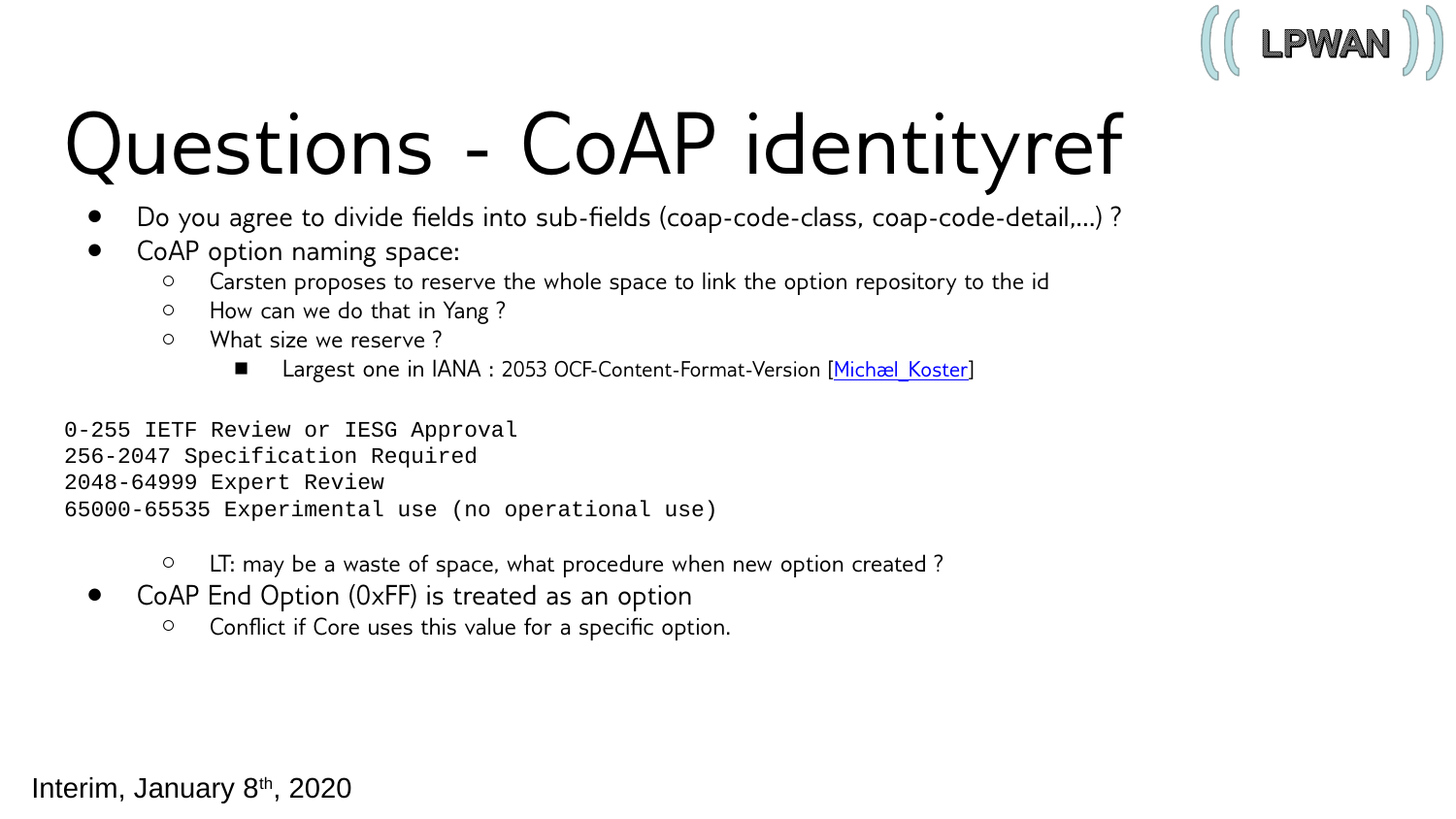

# Questions - CoAP identityref
Do you agree to divide fields into sub-fields (coap-code-class, coap-code-detail,...) ?
CoAP option naming space:
Carsten proposes to reserve the whole space to link the option repository to the id
How can we do that in Yang ?
What size we reserve ?
Largest one in IANA : 2053 OCF-Content-Format-Version [Michael_Koster]
0-255 IETF Review or IESG Approval
256-2047 Specification Required
2048-64999 Expert Review
65000-65535 Experimental use (no operational use)
LT: may be a waste of space, what procedure when new option created ?
CoAP End Option (0xFF) is treated as an option
Conflict if Core uses this value for a specific option.